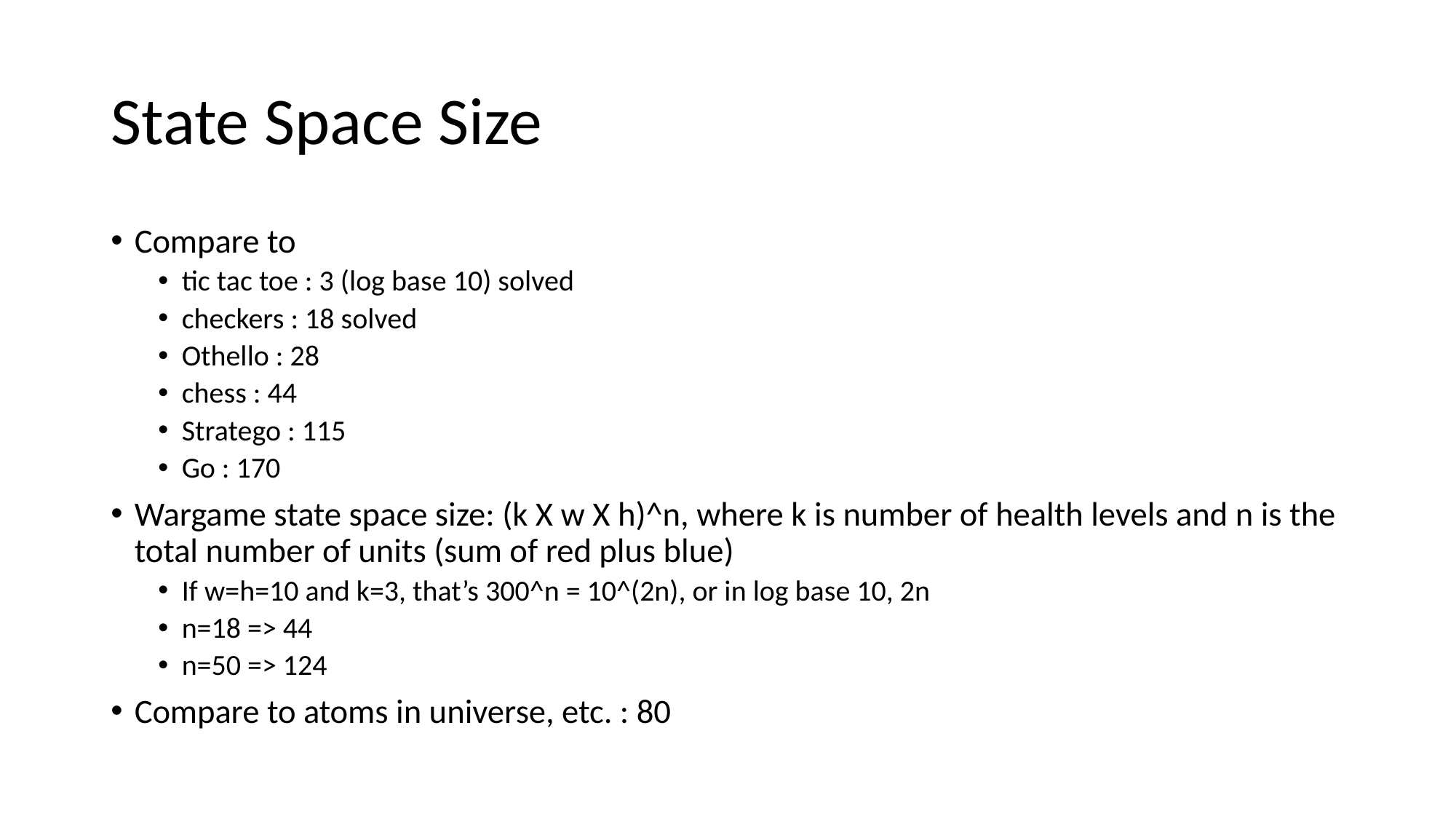

# State Space Size
Compare to
tic tac toe : 3 (log base 10) solved
checkers : 18 solved
Othello : 28
chess : 44
Stratego : 115
Go : 170
Wargame state space size: (k X w X h)^n, where k is number of health levels and n is the total number of units (sum of red plus blue)
If w=h=10 and k=3, that’s 300^n = 10^(2n), or in log base 10, 2n
n=18 => 44
n=50 => 124
Compare to atoms in universe, etc. : 80